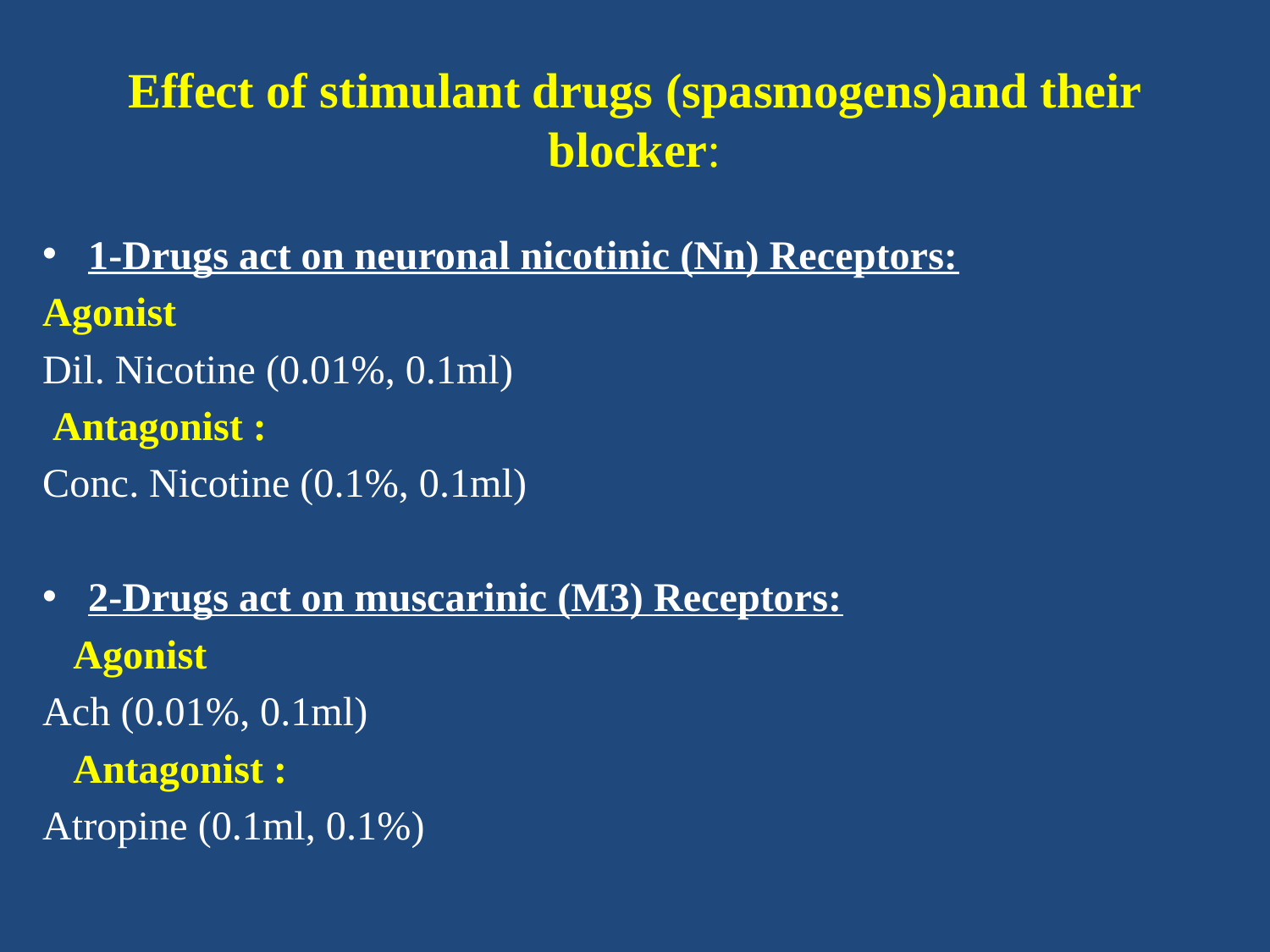

# Effect of stimulant drugs (spasmogens)and their blocker:
1-Drugs act on neuronal nicotinic (Nn) Receptors:
Agonist
Dil. Nicotine (0.01%, 0.1ml)
 Antagonist :
Conc. Nicotine (0.1%, 0.1ml)

2-Drugs act on muscarinic (M3) Receptors:
   Agonist
Ach (0.01%, 0.1ml)
   Antagonist :
Atropine (0.1ml, 0.1%)